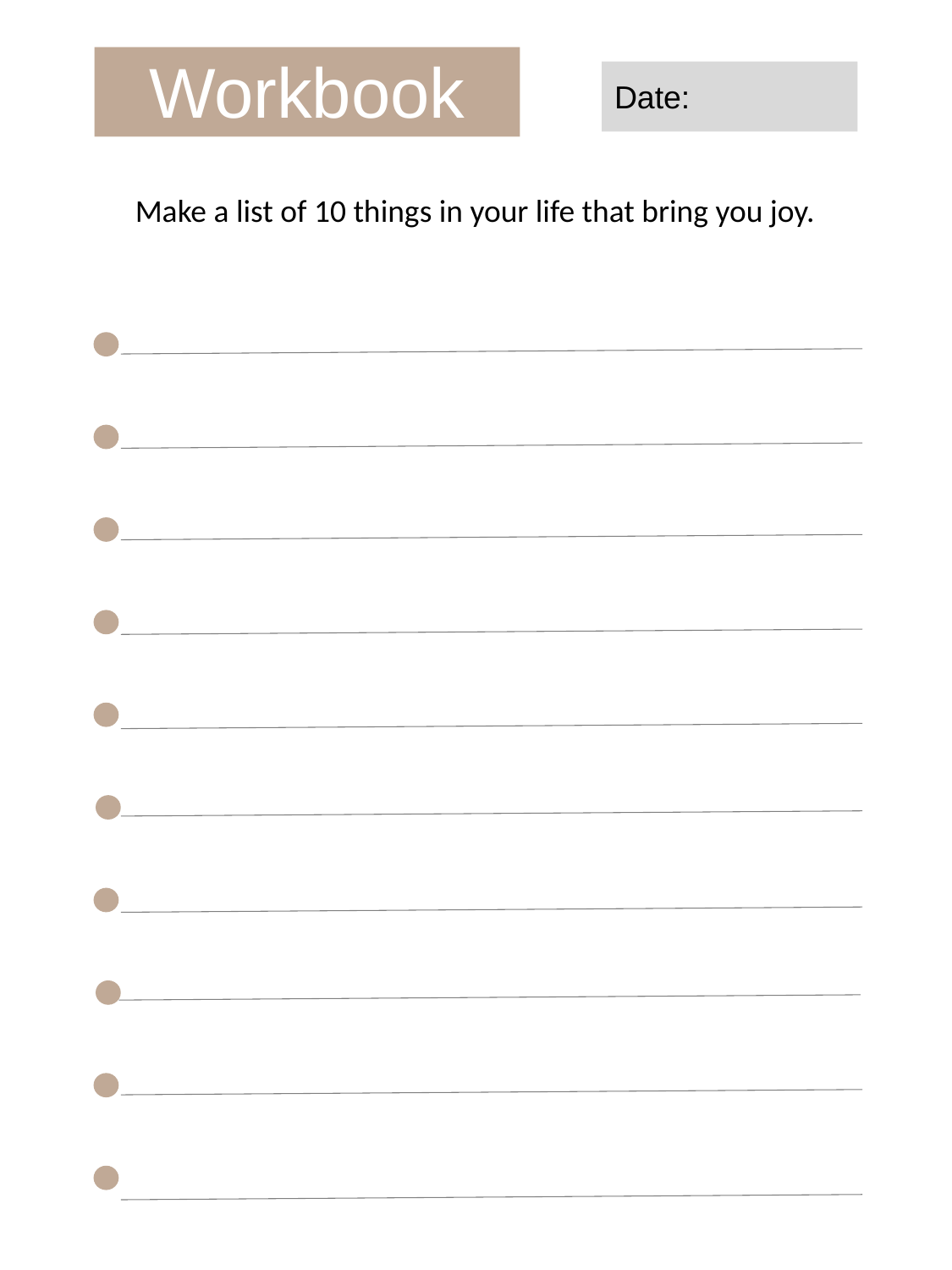

Workbook

Date:
Make a list of 10 things in your life that bring you joy.